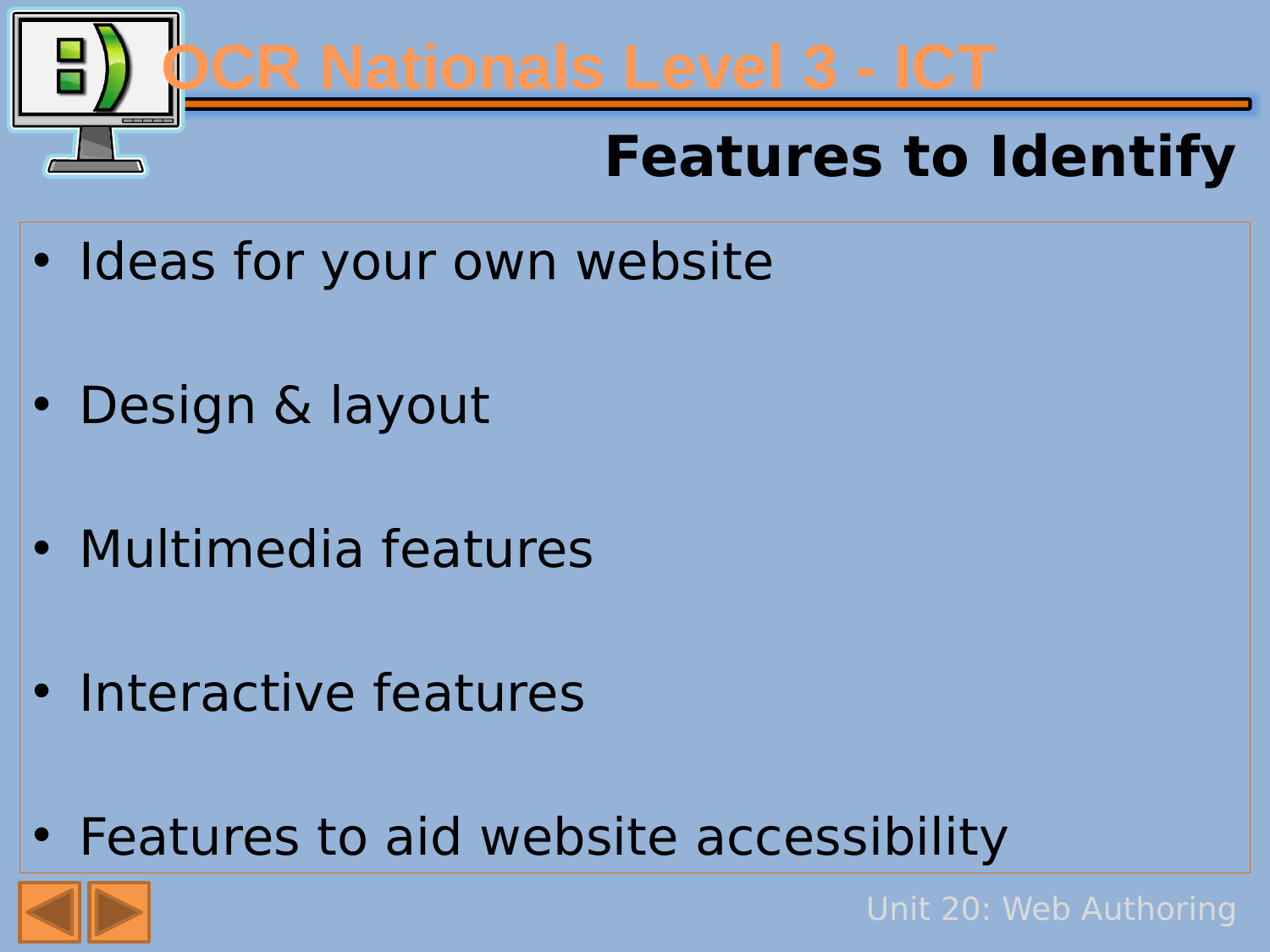

# Features to Identify
Ideas for your own website

Design & layout

Multimedia features

Interactive features

Features to aid website accessibility